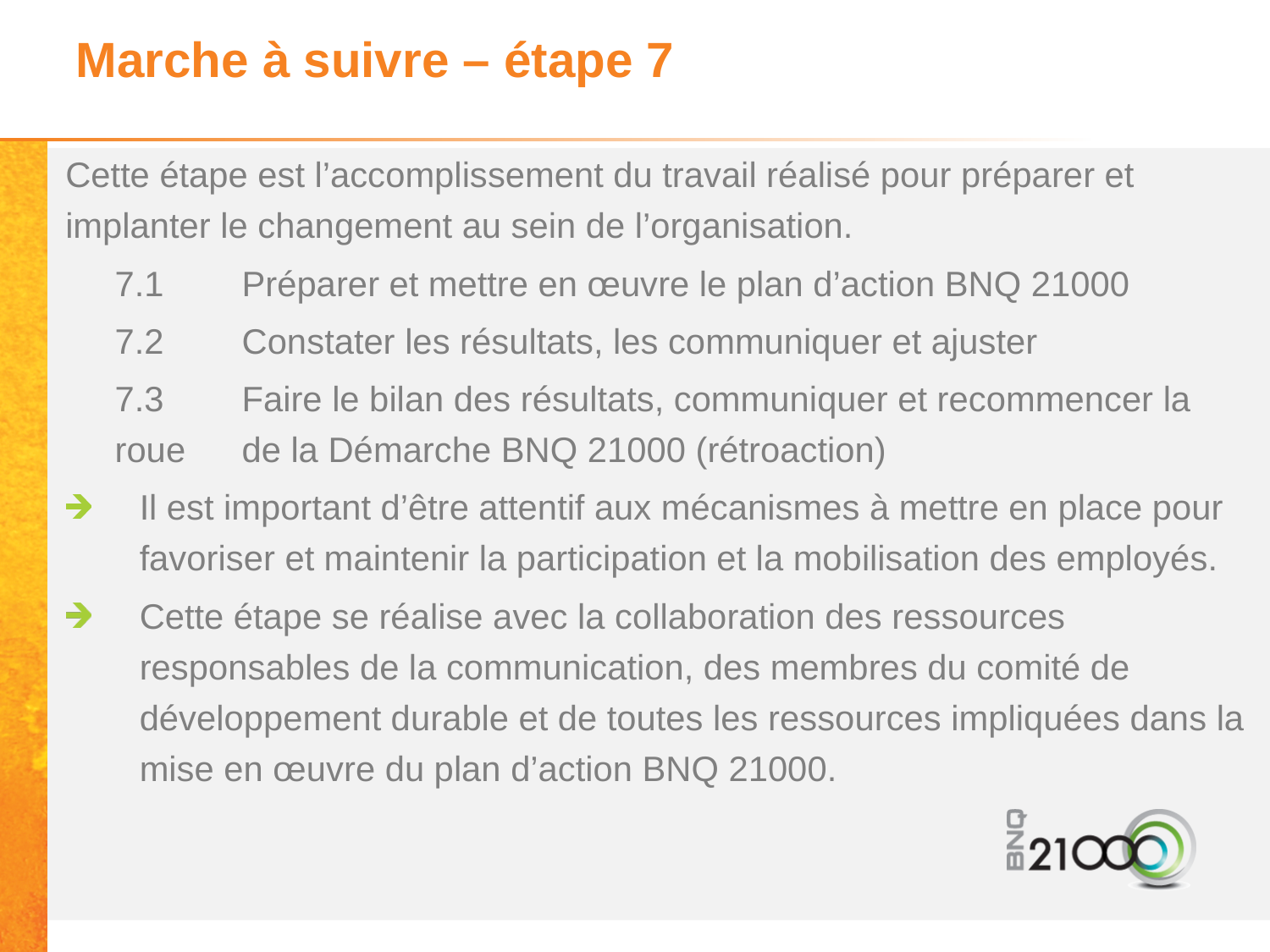

# Marche à suivre – étape 7
Cette étape est l’accomplissement du travail réalisé pour préparer et implanter le changement au sein de l’organisation.
7.1	Préparer et mettre en œuvre le plan d’action BNQ 21000
7.2	Constater les résultats, les communiquer et ajuster
7.3	Faire le bilan des résultats, communiquer et recommencer la roue 	de la Démarche BNQ 21000 (rétroaction)
Il est important d’être attentif aux mécanismes à mettre en place pour favoriser et maintenir la participation et la mobilisation des employés.
Cette étape se réalise avec la collaboration des ressources responsables de la communication, des membres du comité de développement durable et de toutes les ressources impliquées dans la mise en œuvre du plan d’action BNQ 21000.